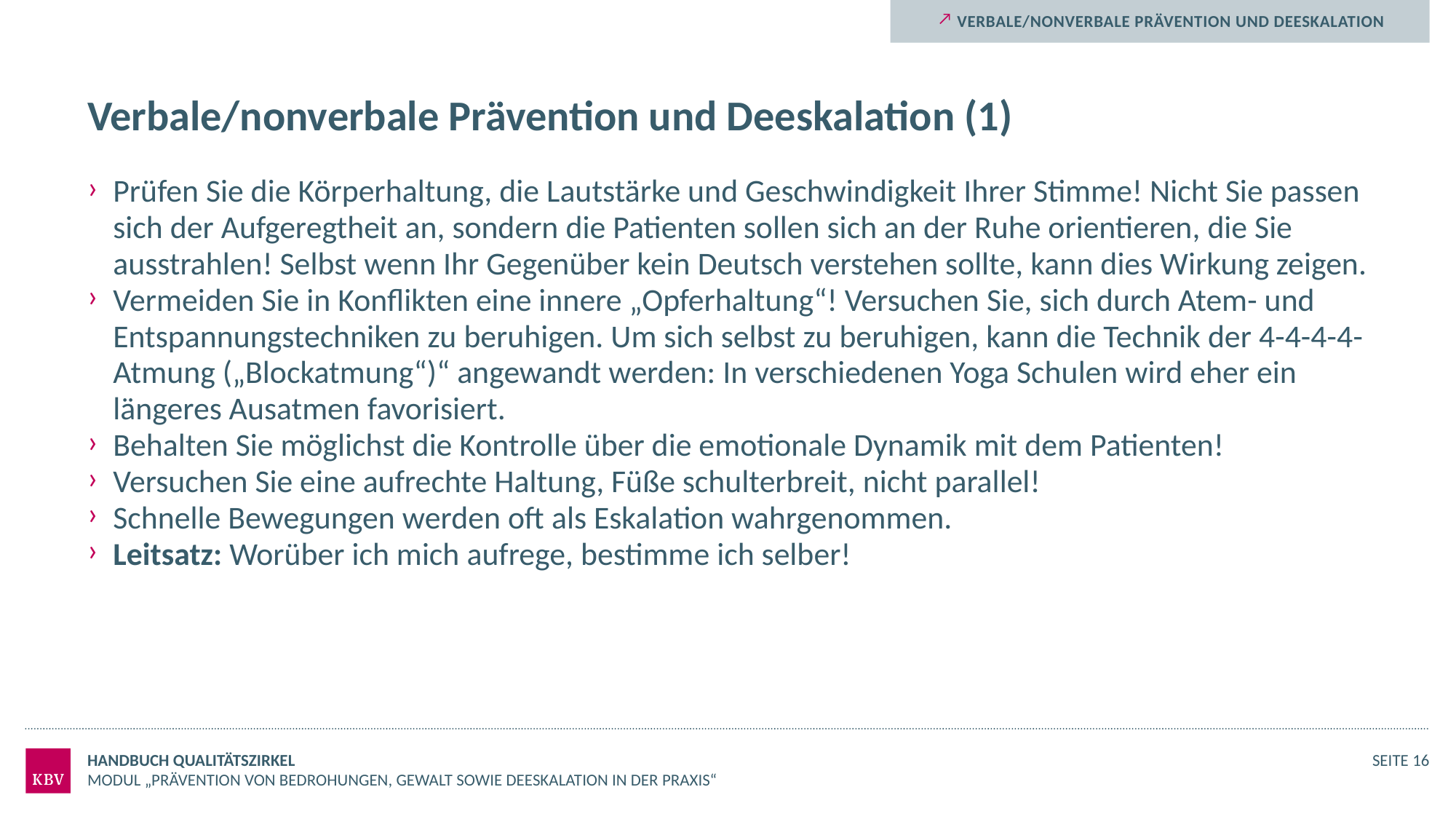

Verbale/nonverbale Prävention und Deeskalation
# Verbale/nonverbale Prävention und Deeskalation (1)
Prüfen Sie die Körperhaltung, die Lautstärke und Geschwindigkeit Ihrer Stimme! Nicht Sie passen sich der Aufgeregtheit an, sondern die Patienten sollen sich an der Ruhe orientieren, die Sie ausstrahlen! Selbst wenn Ihr Gegenüber kein Deutsch verstehen sollte, kann dies Wirkung zeigen.
Vermeiden Sie in Konflikten eine innere „Opferhaltung“! Versuchen Sie, sich durch Atem- und Entspannungstechniken zu beruhigen. Um sich selbst zu beruhigen, kann die Technik der 4-4-4-4-Atmung („Blockatmung“)“ angewandt werden: In verschiedenen Yoga Schulen wird eher ein längeres Ausatmen favorisiert.
Behalten Sie möglichst die Kontrolle über die emotionale Dynamik mit dem Patienten!
Versuchen Sie eine aufrechte Haltung, Füße schulterbreit, nicht parallel!
Schnelle Bewegungen werden oft als Eskalation wahrgenommen.
Leitsatz: Worüber ich mich aufrege, bestimme ich selber!
Handbuch Qualitätszirkel
Seite 16
Modul „Prävention von Bedrohungen, Gewalt sowie Deeskalation in der Praxis“